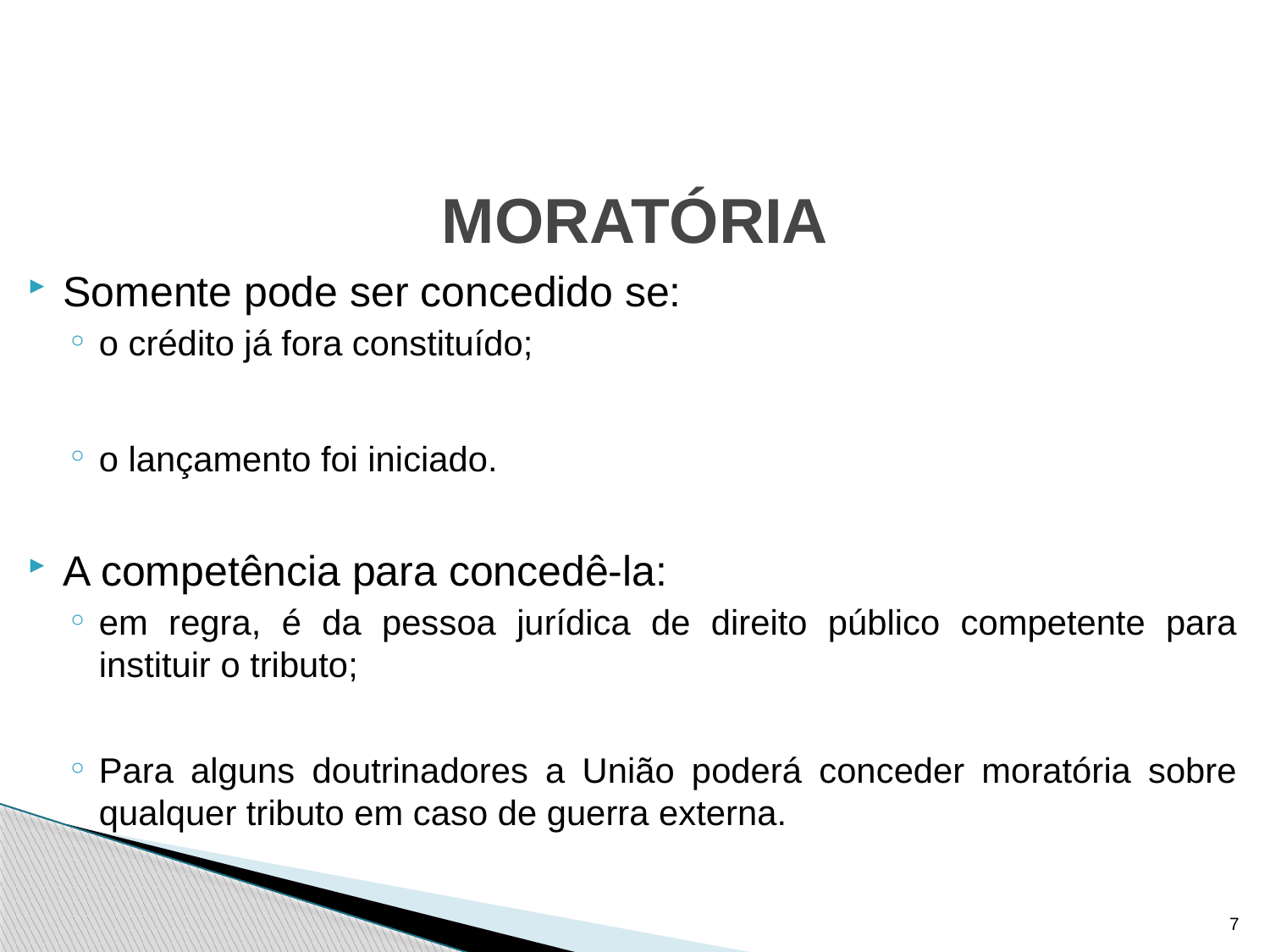

# MORATÓRIA
Somente pode ser concedido se:
o crédito já fora constituído;

o lançamento foi iniciado.

A competência para concedê-la:
em regra, é da pessoa jurídica de direito público competente para instituir o tributo;

Para alguns doutrinadores a União poderá conceder moratória sobre qualquer tributo em caso de guerra externa.

7